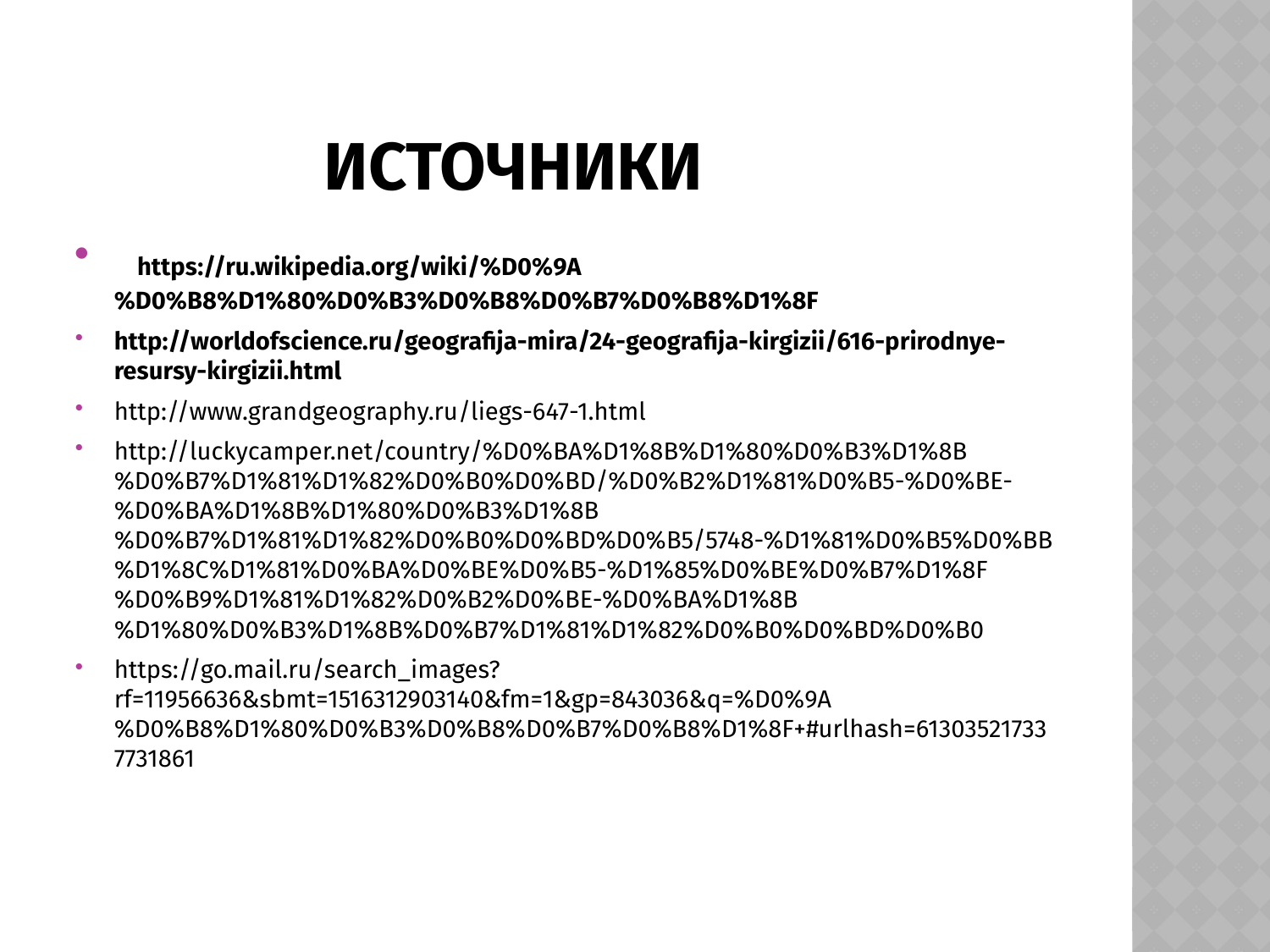

# ИСТОЧНиКИ
  https://ru.wikipedia.org/wiki/%D0%9A%D0%B8%D1%80%D0%B3%D0%B8%D0%B7%D0%B8%D1%8F
http://worldofscience.ru/geografija-mira/24-geografija-kirgizii/616-prirodnye-resursy-kirgizii.html
http://www.grandgeography.ru/liegs-647-1.html
http://luckycamper.net/country/%D0%BA%D1%8B%D1%80%D0%B3%D1%8B%D0%B7%D1%81%D1%82%D0%B0%D0%BD/%D0%B2%D1%81%D0%B5-%D0%BE-%D0%BA%D1%8B%D1%80%D0%B3%D1%8B%D0%B7%D1%81%D1%82%D0%B0%D0%BD%D0%B5/5748-%D1%81%D0%B5%D0%BB%D1%8C%D1%81%D0%BA%D0%BE%D0%B5-%D1%85%D0%BE%D0%B7%D1%8F%D0%B9%D1%81%D1%82%D0%B2%D0%BE-%D0%BA%D1%8B%D1%80%D0%B3%D1%8B%D0%B7%D1%81%D1%82%D0%B0%D0%BD%D0%B0
https://go.mail.ru/search_images?rf=11956636&sbmt=1516312903140&fm=1&gp=843036&q=%D0%9A%D0%B8%D1%80%D0%B3%D0%B8%D0%B7%D0%B8%D1%8F+#urlhash=613035217337731861